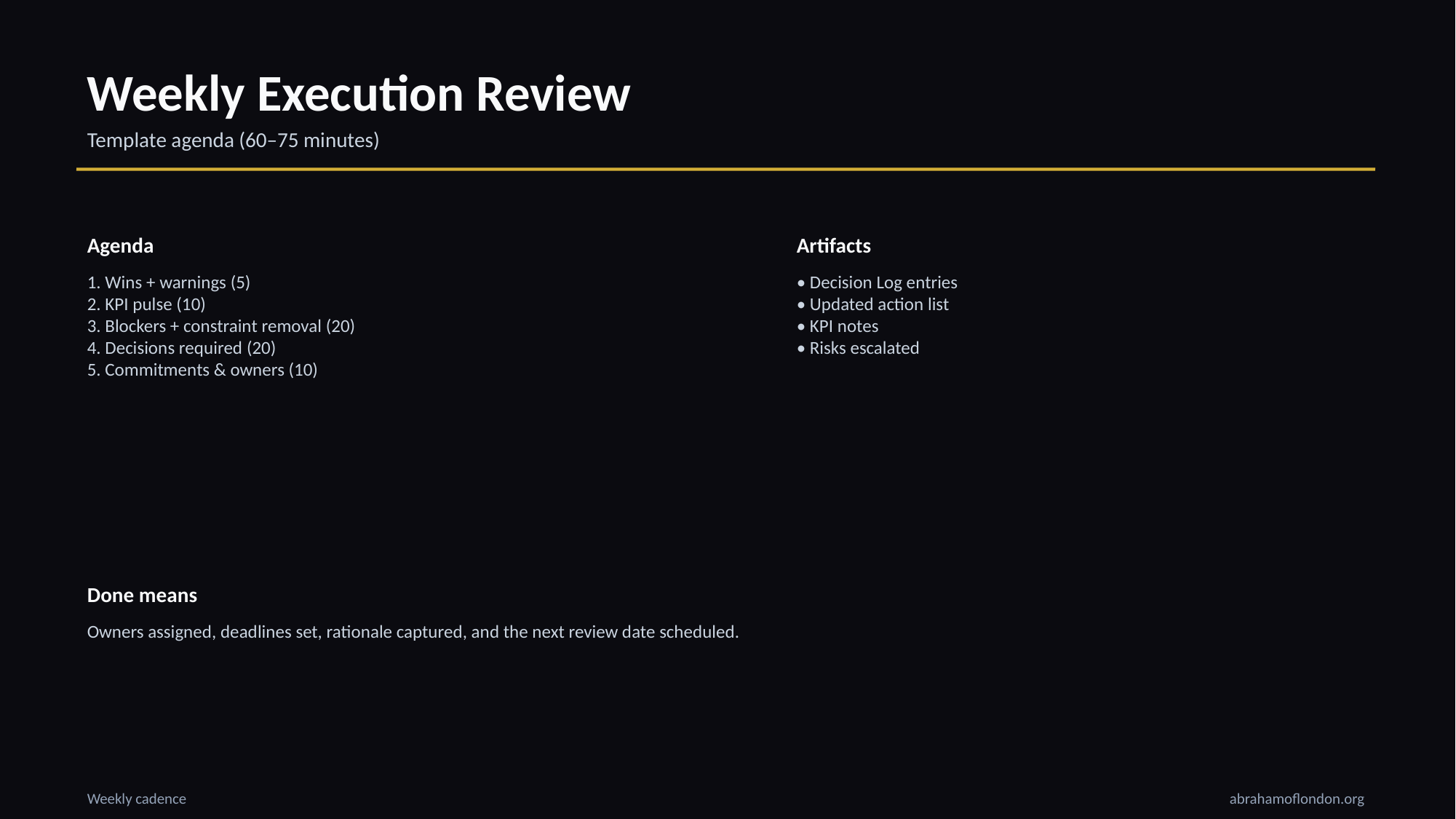

Weekly Execution Review
Template agenda (60–75 minutes)

Agenda
Artifacts
1. Wins + warnings (5)
2. KPI pulse (10)
3. Blockers + constraint removal (20)
4. Decisions required (20)
5. Commitments & owners (10)
• Decision Log entries
• Updated action list
• KPI notes
• Risks escalated
Done means
Owners assigned, deadlines set, rationale captured, and the next review date scheduled.
Weekly cadence
abrahamoflondon.org